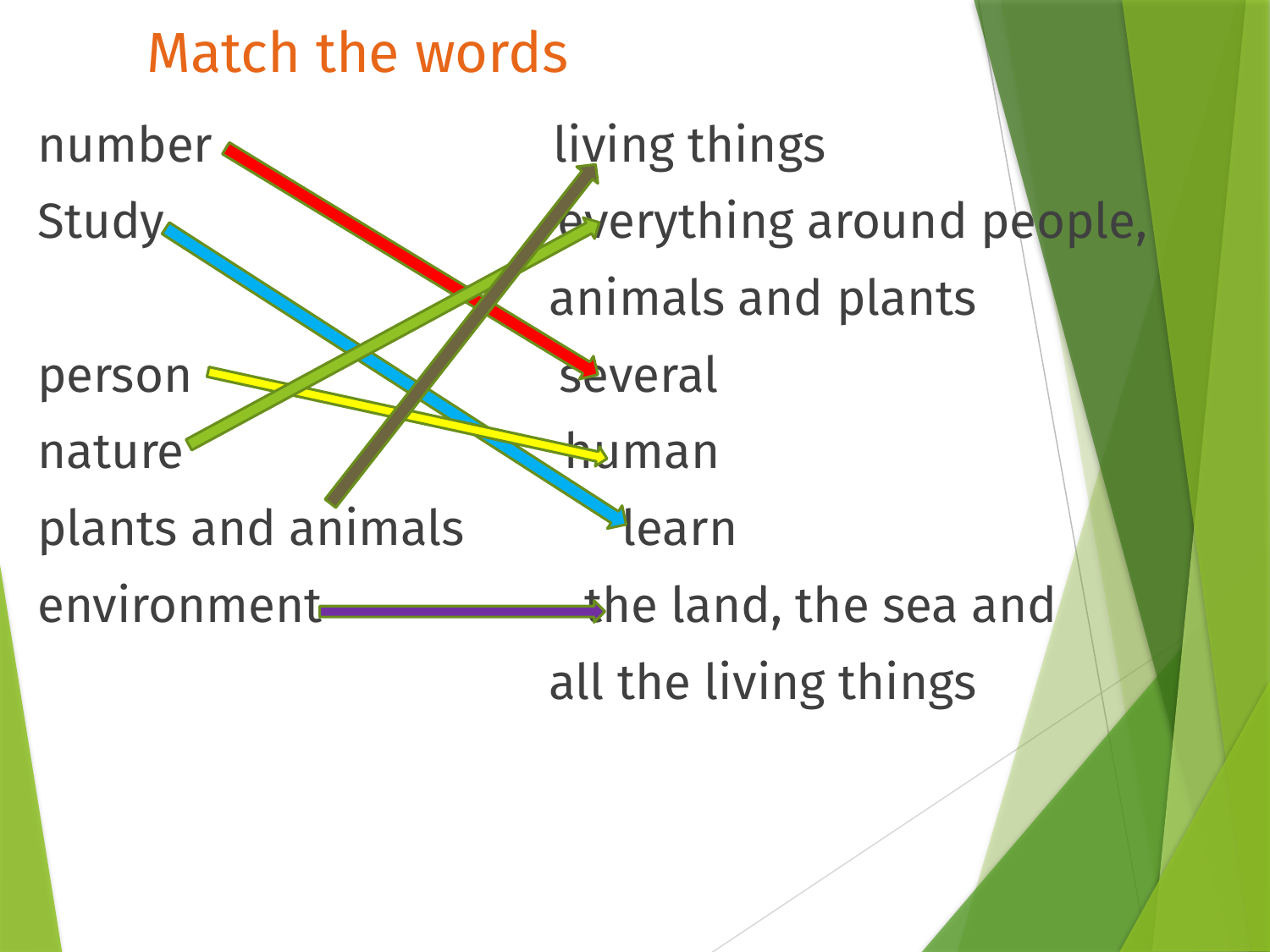

# Match the words
number                          living things
Study                              everything around people,
                                       animals and plants
person                            several
nature                             human
plants and animals            learn
environment                    the land, the sea and
                                       all the living things